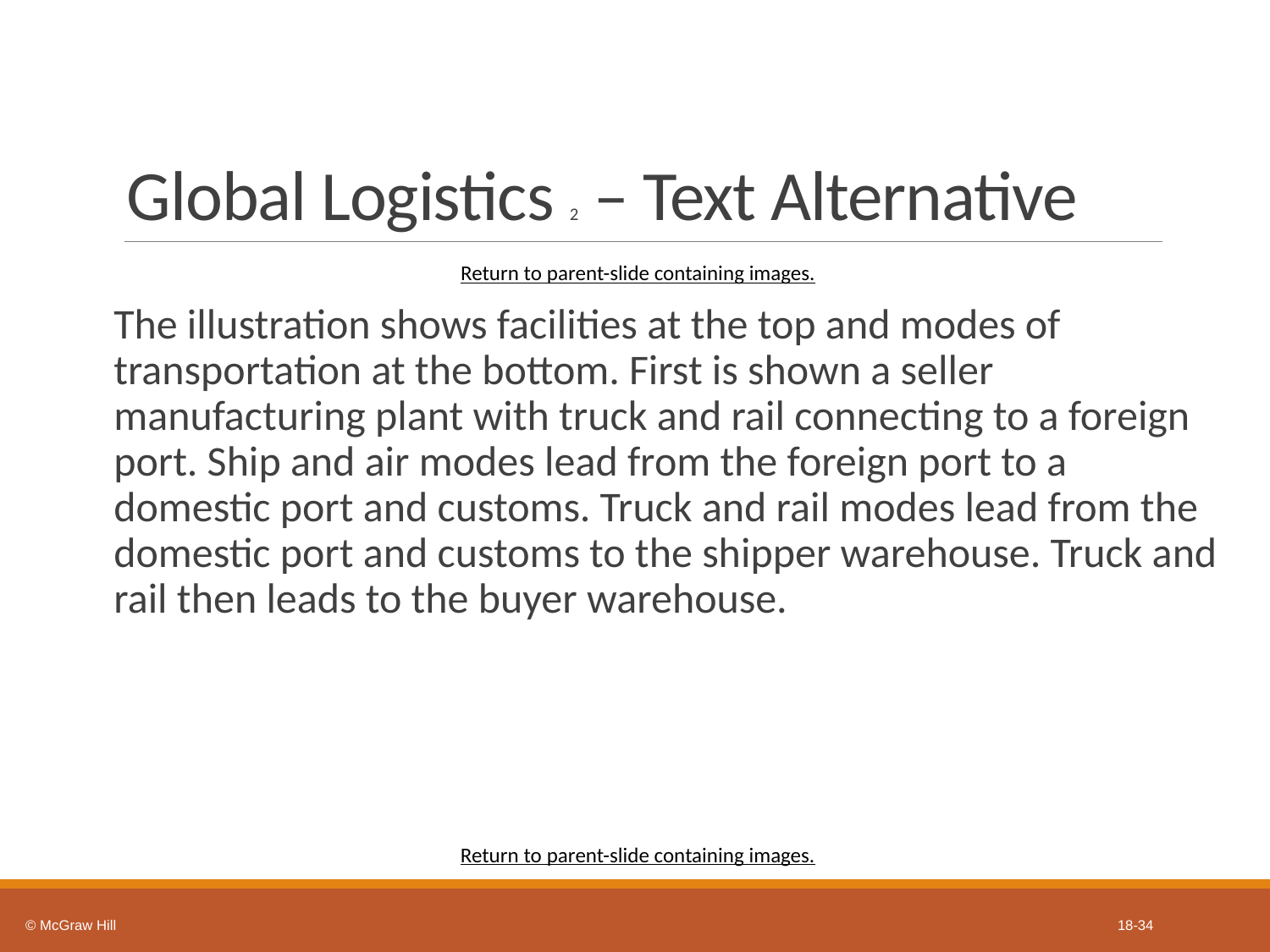

# Global Logistics 2 – Text Alternative
Return to parent-slide containing images.
The illustration shows facilities at the top and modes of transportation at the bottom. First is shown a seller manufacturing plant with truck and rail connecting to a foreign port. Ship and air modes lead from the foreign port to a domestic port and customs. Truck and rail modes lead from the domestic port and customs to the shipper warehouse. Truck and rail then leads to the buyer warehouse.
Return to parent-slide containing images.